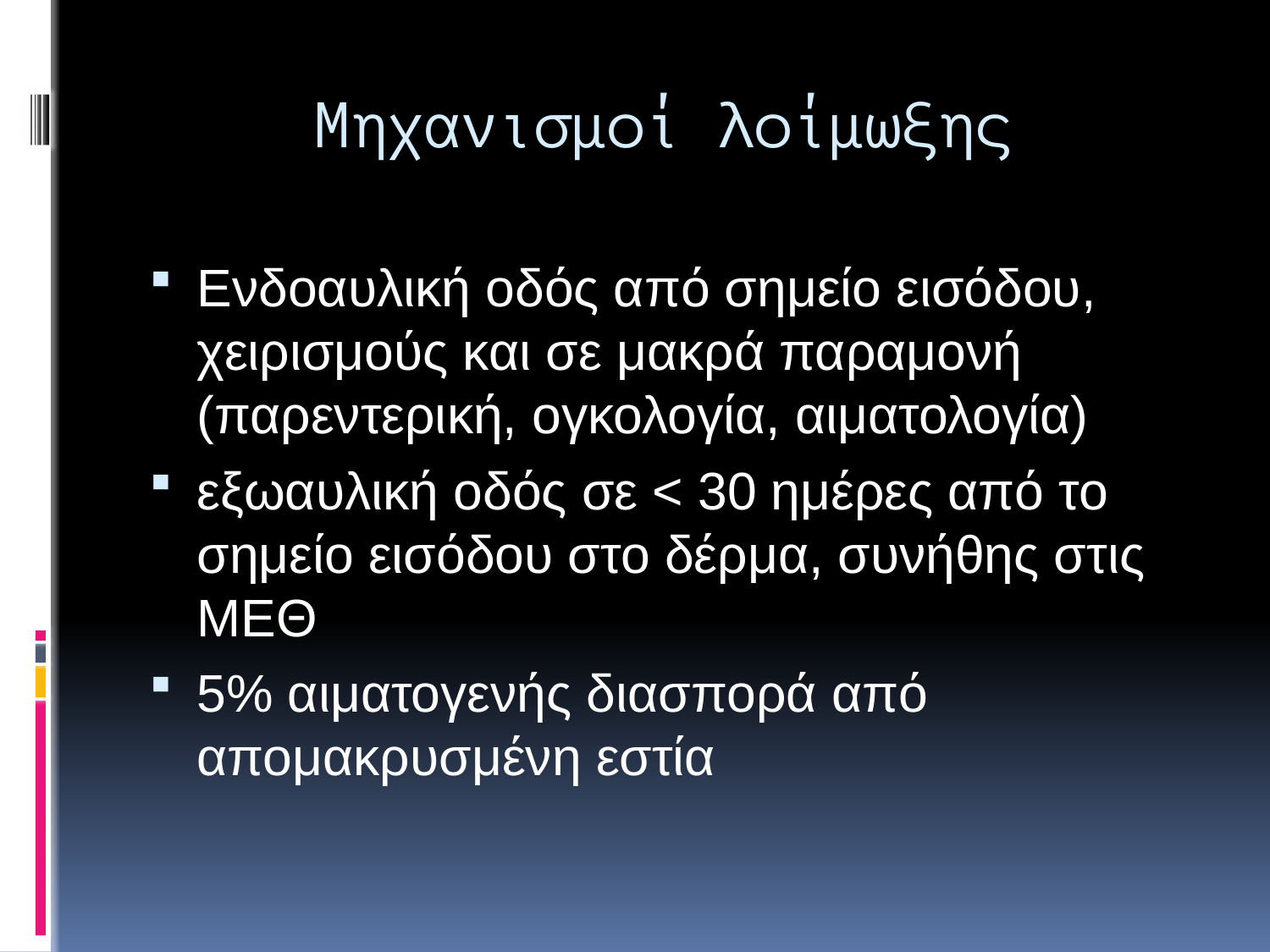

# Μηχανισμοί λοίμωξης
Ενδοαυλική οδός από σημείο εισόδου, χειρισμούς και σε μακρά παραμονή (παρεντερική, ογκολογία, αιματολογία)
εξωαυλική οδός σε < 30 ημέρες από το σημείο εισόδου στο δέρμα, συνήθης στις ΜΕΘ
5% αιματογενής διασπορά από απομακρυσμένη εστία